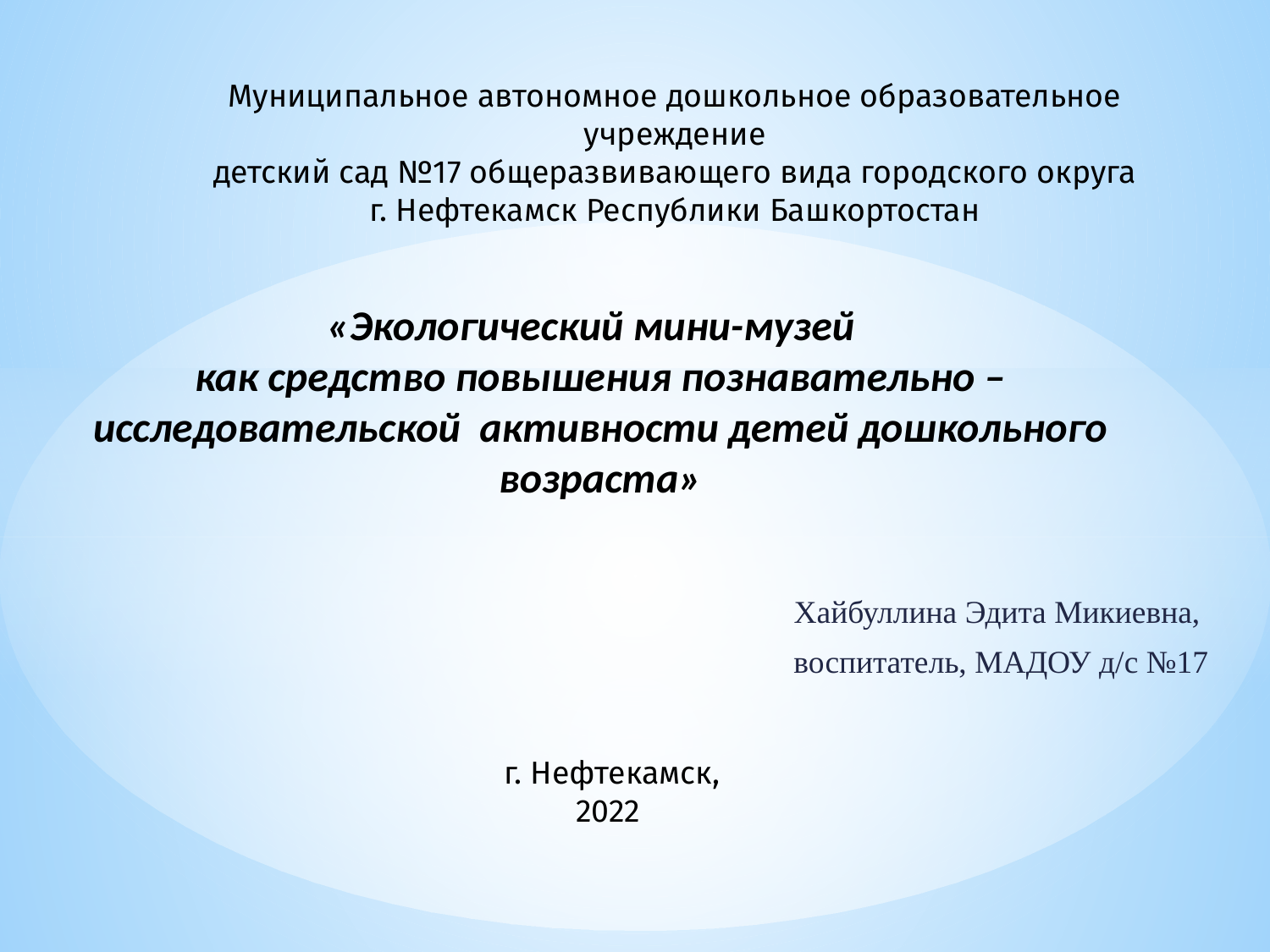

Муниципальное автономное дошкольное образовательное учреждение
детский сад №17 общеразвивающего вида городского округа
г. Нефтекамск Республики Башкортостан

«Экологический мини-музей
как средство повышения познавательно – исследовательской  активности детей дошкольного возраста»
Хайбуллина Эдита Микиевна,
 воспитатель, МАДОУ д/с №17
г. Нефтекамск,
2022